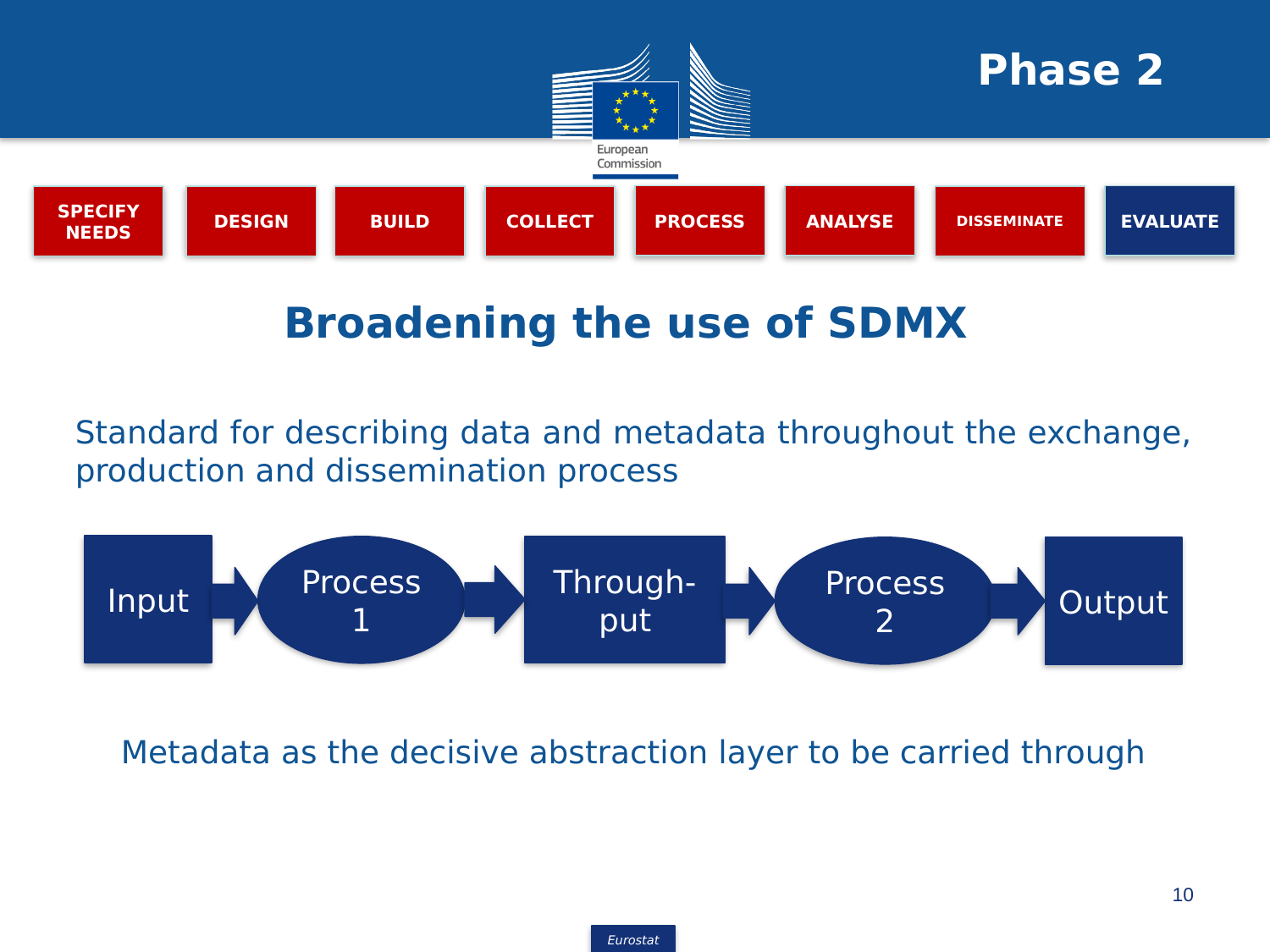

Phase 2
PROCESS
ANALYSE
EVALUATE
SPECIFY NEEDS
DESIGN
BUILD
COLLECT
DISSEMINATE
Broadening the use of SDMX
Standard for describing data and metadata throughout the exchange, production and dissemination process

Metadata as the decisive abstraction layer to be carried through
Input
Process 1
Through-put
Process 2
Output

10